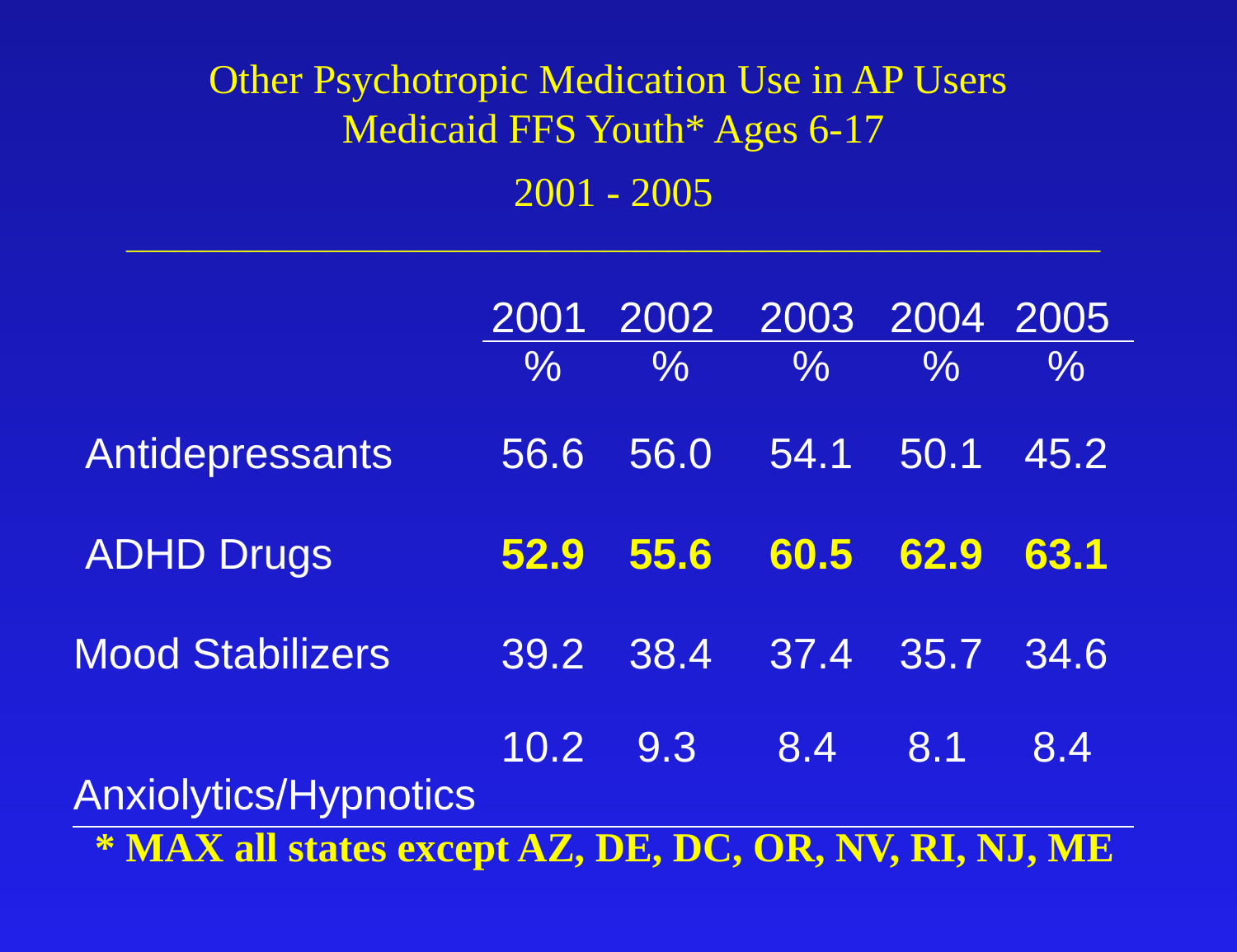

Other Psychotropic Medication Use in AP Users
Medicaid FFS Youth* Ages 6-17
2001 - 2005 _______________________________________________________________
|  |  |  |  |  |  |
| --- | --- | --- | --- | --- | --- |
|  | 2001 | 2002 | 2003 | 2004 | 2005 |
|  | % | % | % | % | % |
| Antidepressants | 56.6 | 56.0 | 54.1 | 50.1 | 45.2 |
| ADHD Drugs | 52.9 | 55.6 | 60.5 | 62.9 | 63.1 |
| Mood Stabilizers | 39.2 | 38.4 | 37.4 | 35.7 | 34.6 |
| Anxiolytics/Hypnotics | 10.2 | 9.3 | 8.4 | 8.1 | 8.4 |
 * MAX all states except AZ, DE, DC, OR, NV, RI, NJ, ME